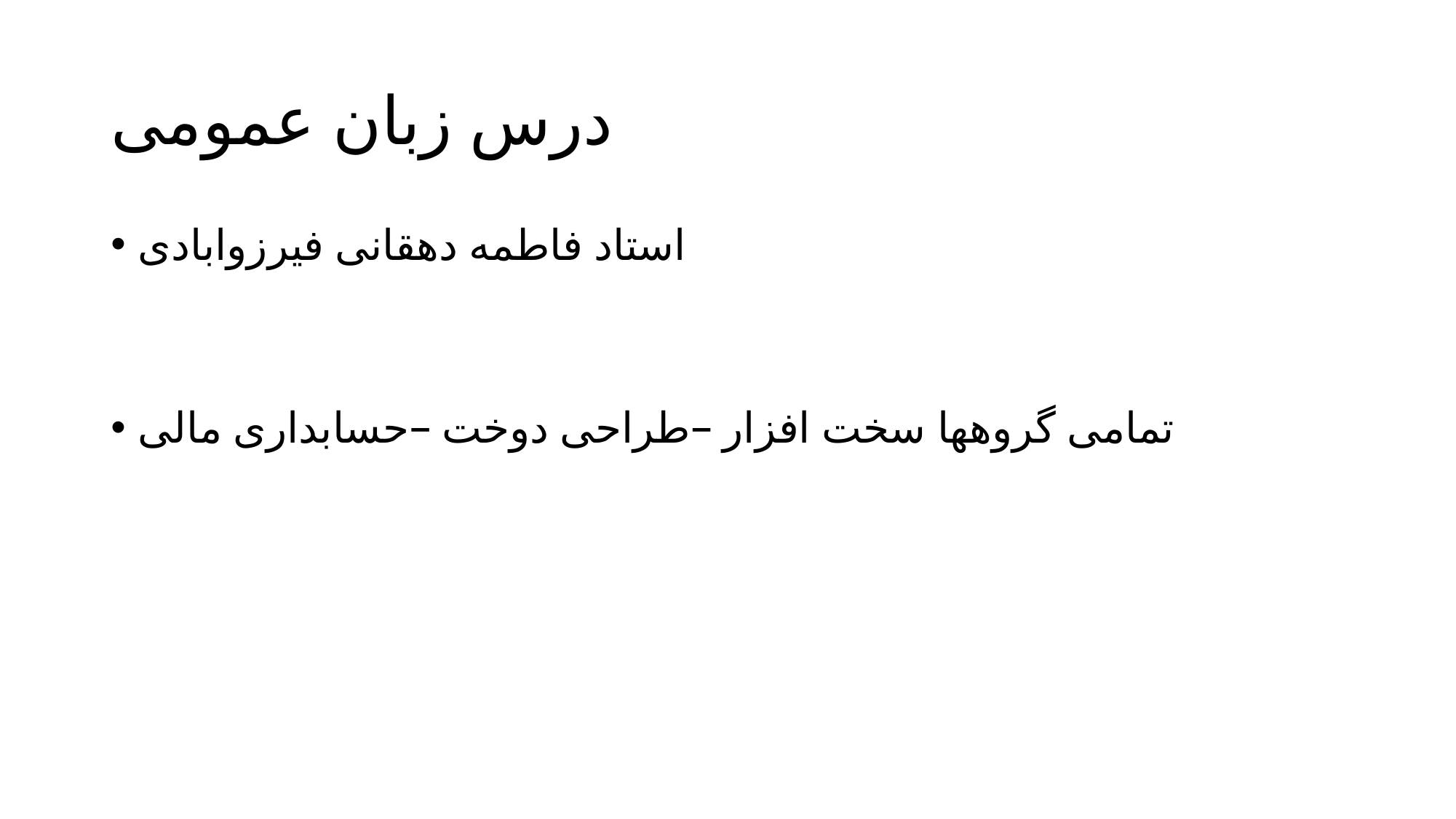

# درس زبان عمومی
استاد فاطمه دهقانی فیرزوابادی

تمامی گروهها سخت افزار –طراحی دوخت –حسابداری مالی